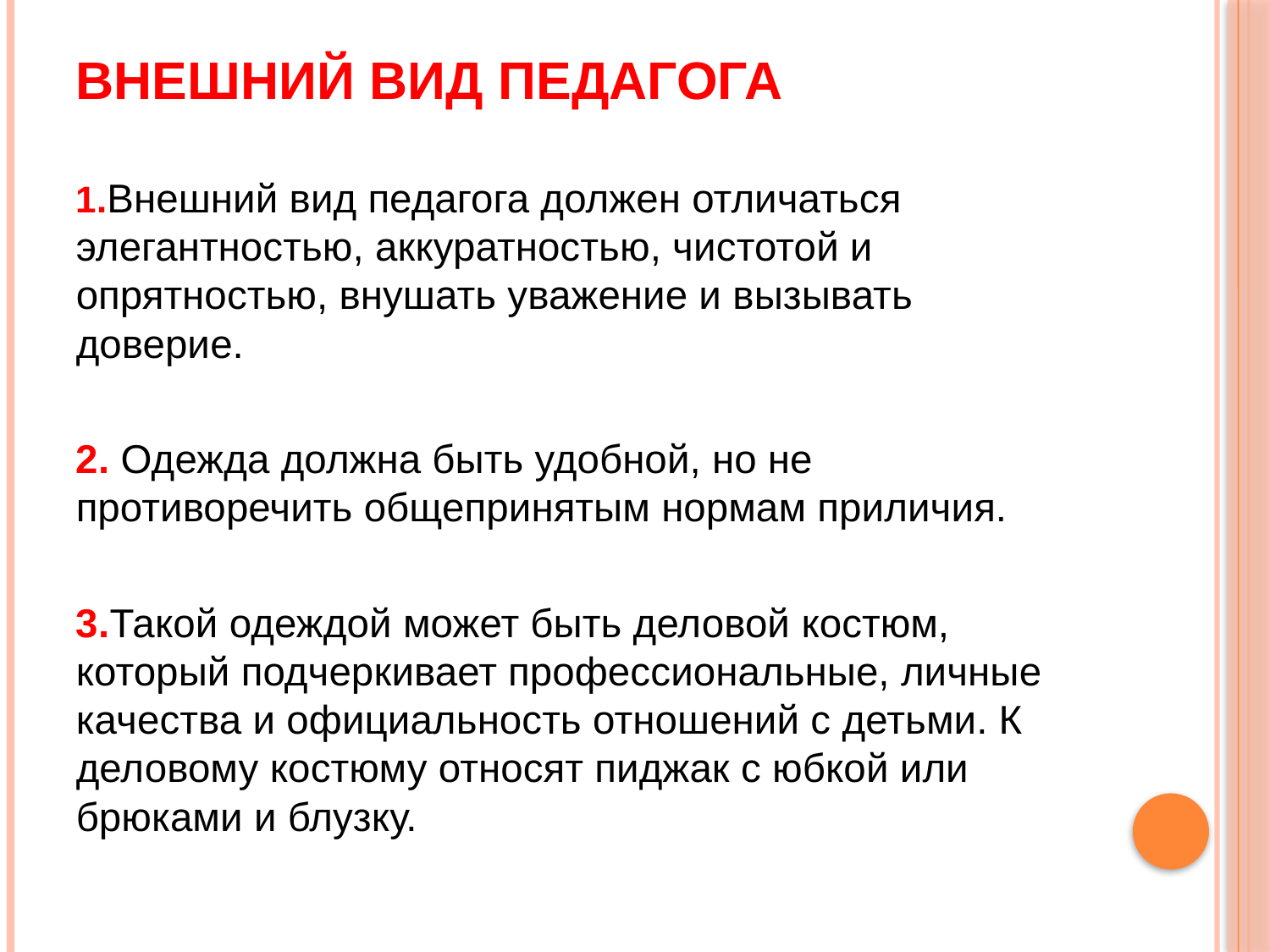

# Внешний вид педагога
1.Внешний вид педагога должен отличаться элегантностью, аккуратностью, чистотой и опрятностью, внушать уважение и вызывать доверие.

2. Одежда должна быть удобной, но не противоречить общепринятым нормам приличия.

3.Такой одеждой может быть деловой костюм, который подчеркивает профессиональные, личные качества и официальность отношений с детьми. К деловому костюму относят пиджак с юбкой или брюками и блузку.